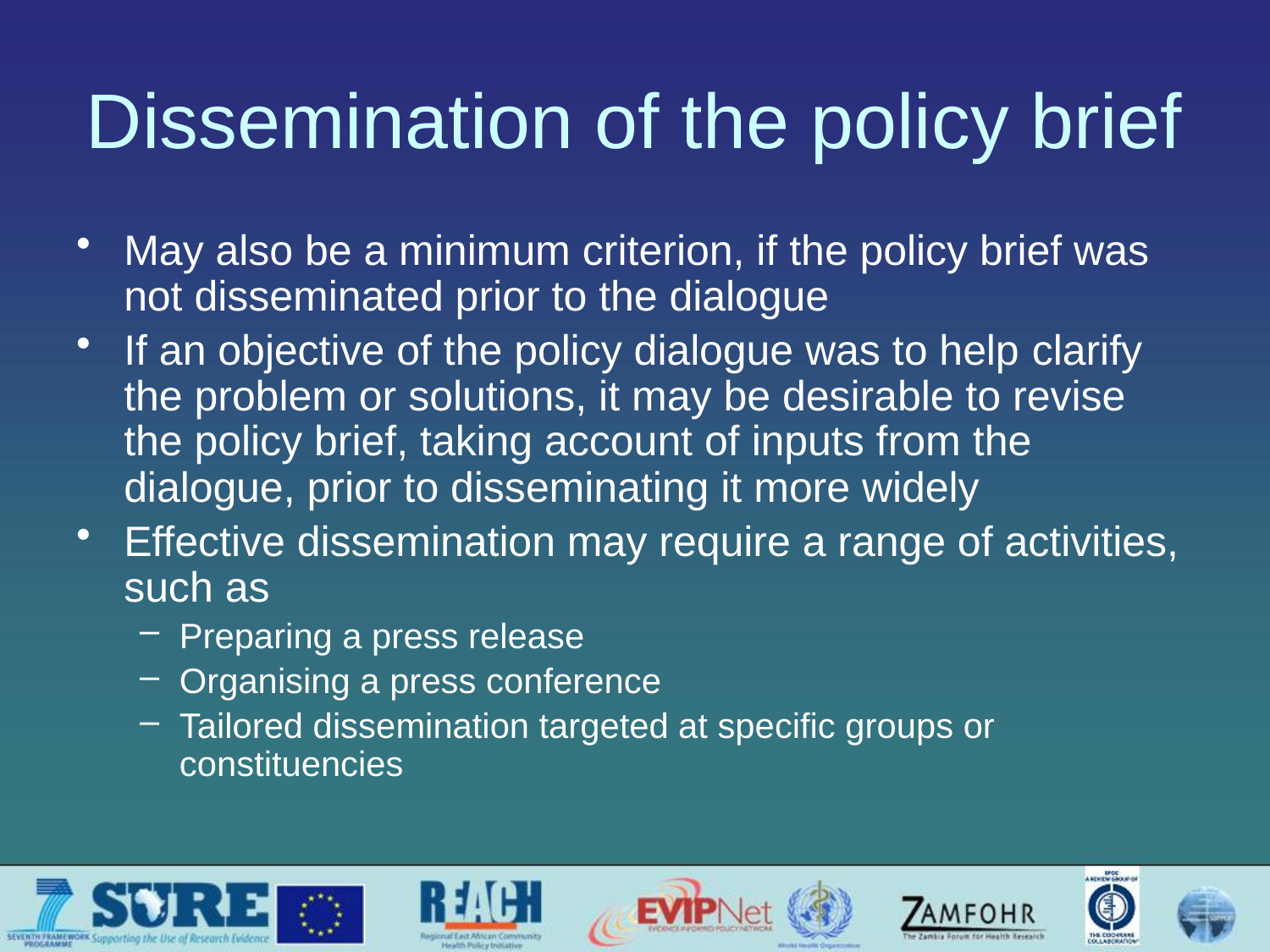

# Dissemination of the policy brief
May also be a minimum criterion, if the policy brief was not disseminated prior to the dialogue
If an objective of the policy dialogue was to help clarify the problem or solutions, it may be desirable to revise the policy brief, taking account of inputs from the dialogue, prior to disseminating it more widely
Effective dissemination may require a range of activities, such as
Preparing a press release
Organising a press conference
Tailored dissemination targeted at specific groups or constituencies